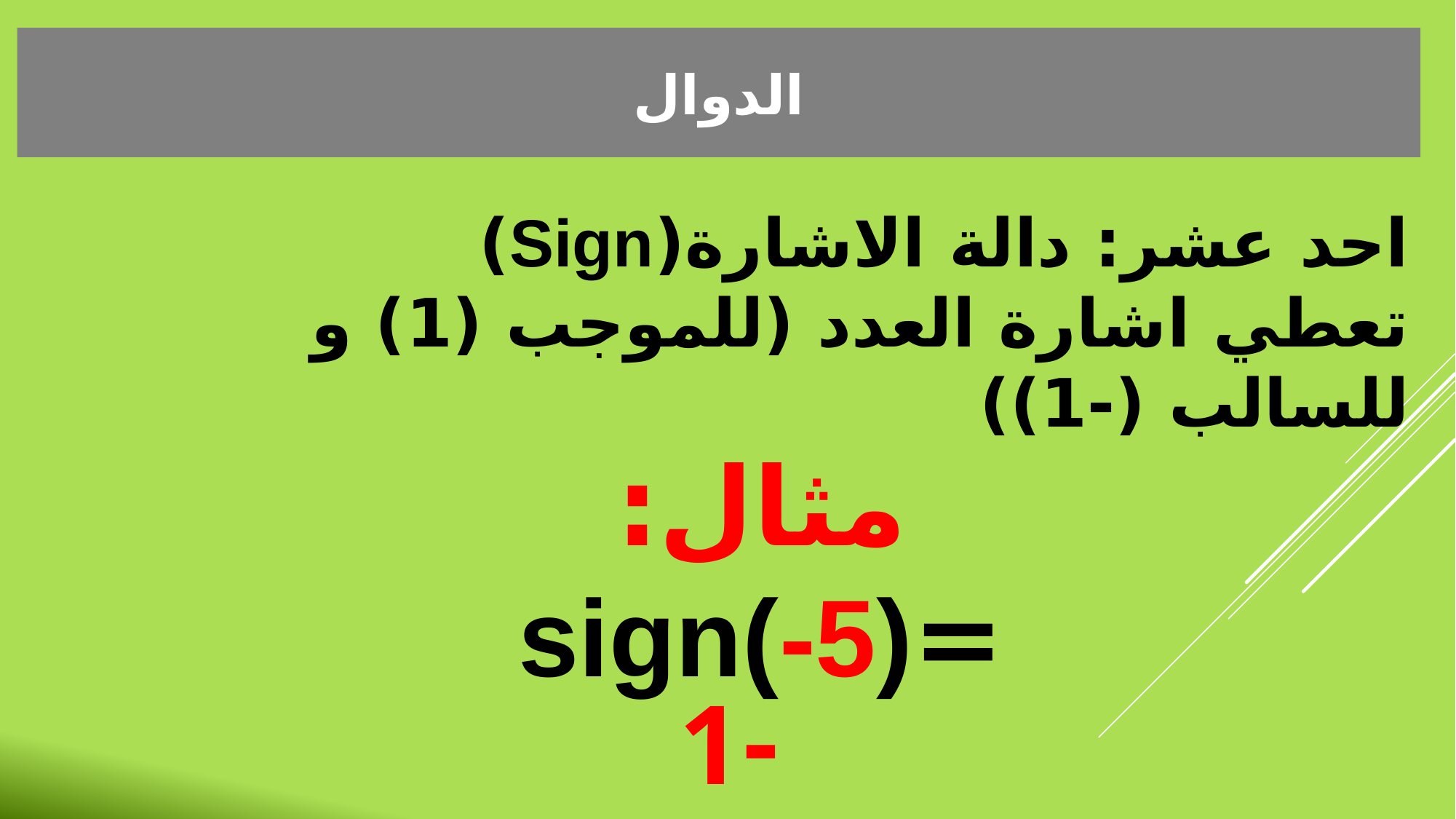

الدوال
احد عشر: دالة الاشارة(Sign)
	تعطي اشارة العدد (للموجب (1) و للسالب (-1))
	مثال:
	=sign(-5)
-1